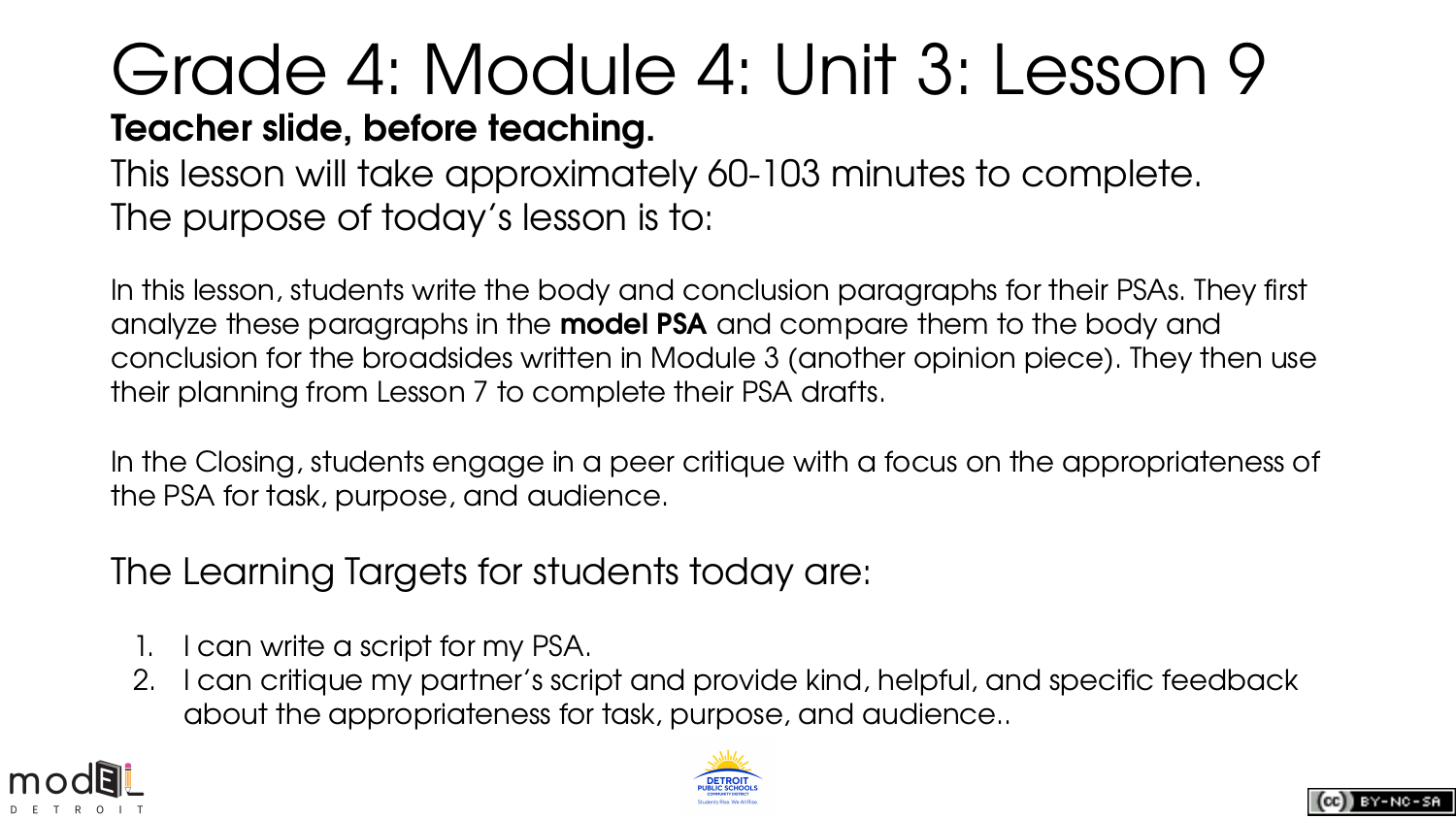

# Grade 4: Module 4: Unit 3: Lesson 9
Teacher slide, before teaching.
This lesson will take approximately 60-103 minutes to complete.
The purpose of today’s lesson is to:

In this lesson, students write the body and conclusion paragraphs for their PSAs. They first analyze these paragraphs in the model PSA and compare them to the body and conclusion for the broadsides written in Module 3 (another opinion piece). They then use their planning from Lesson 7 to complete their PSA drafts.
In the Closing, students engage in a peer critique with a focus on the appropriateness of the PSA for task, purpose, and audience.
The Learning Targets for students today are:
I can write a script for my PSA.
I can critique my partner’s script and provide kind, helpful, and specific feedback about the appropriateness for task, purpose, and audience..